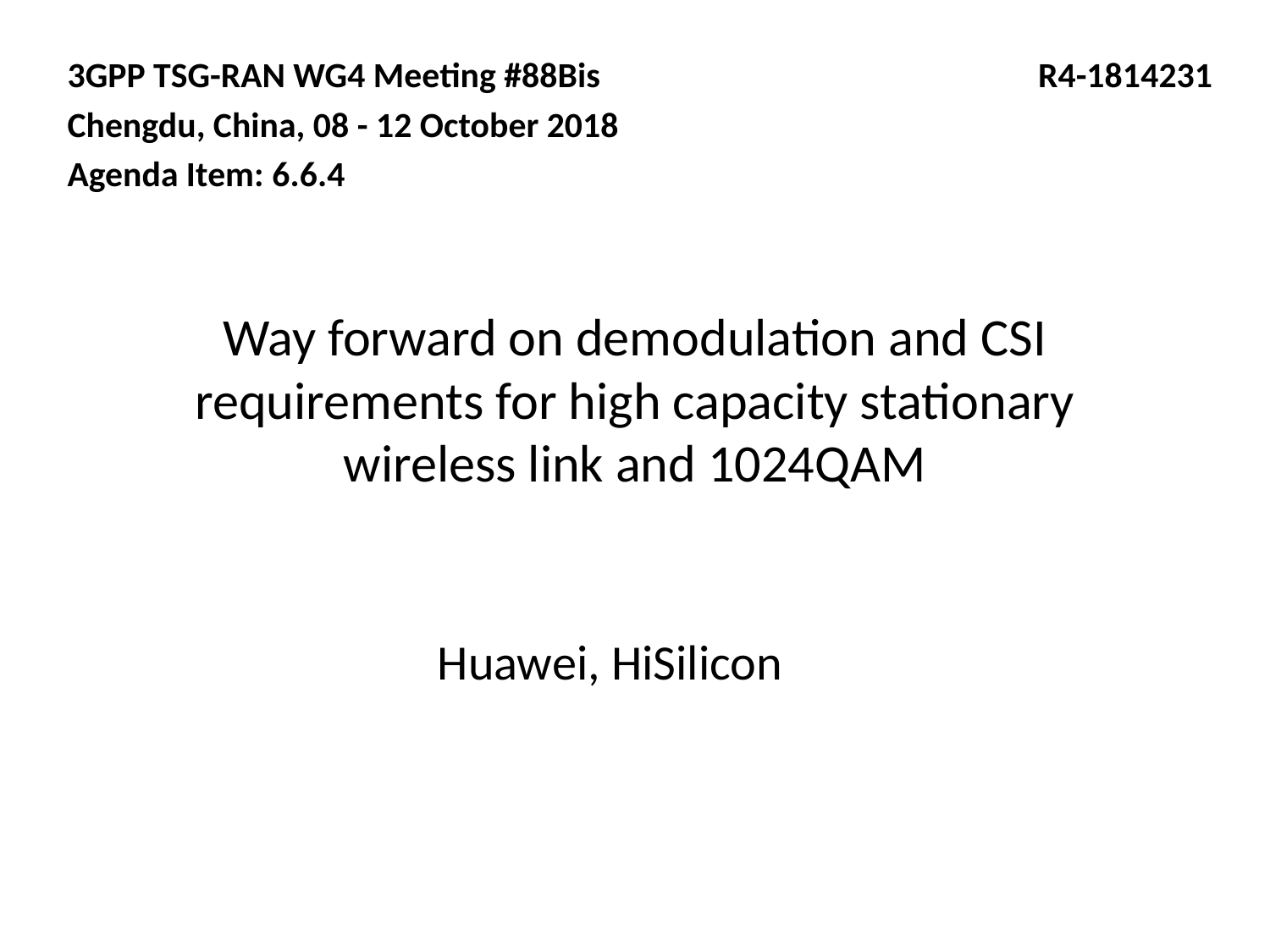

3GPP TSG-RAN WG4 Meeting #88Bis 		                          R4-1814231
Chengdu, China, 08 - 12 October 2018
Agenda Item: 6.6.4
# Way forward on demodulation and CSI requirements for high capacity stationary wireless link and 1024QAM
Huawei, HiSilicon